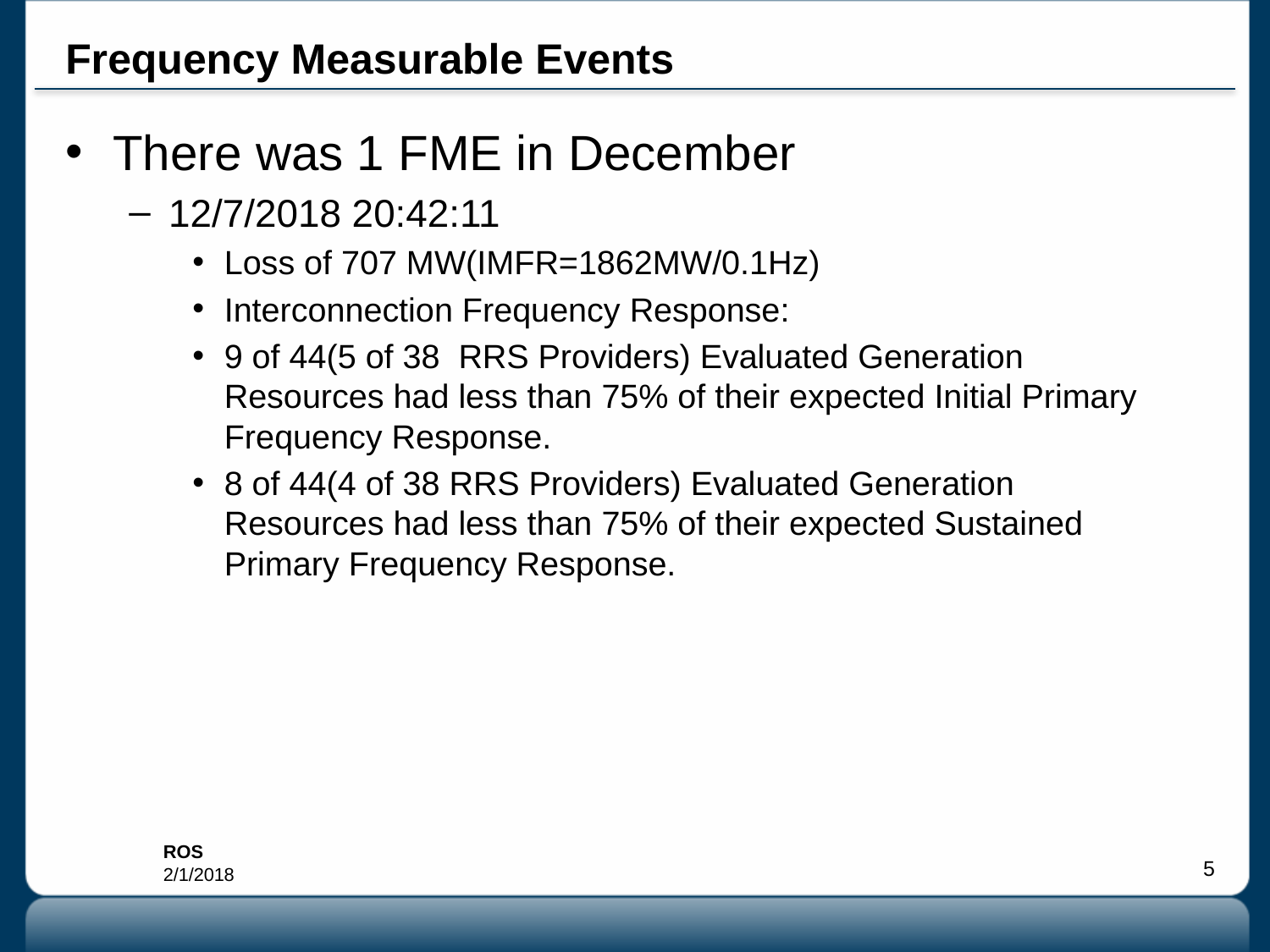

# Frequency Measurable Events
There was 1 FME in December
12/7/2018 20:42:11
Loss of 707 MW(IMFR=1862MW/0.1Hz)
Interconnection Frequency Response:
9 of 44(5 of 38  RRS Providers) Evaluated Generation Resources had less than 75% of their expected Initial Primary Frequency Response.
8 of 44(4 of 38 RRS Providers) Evaluated Generation Resources had less than 75% of their expected Sustained Primary Frequency Response.